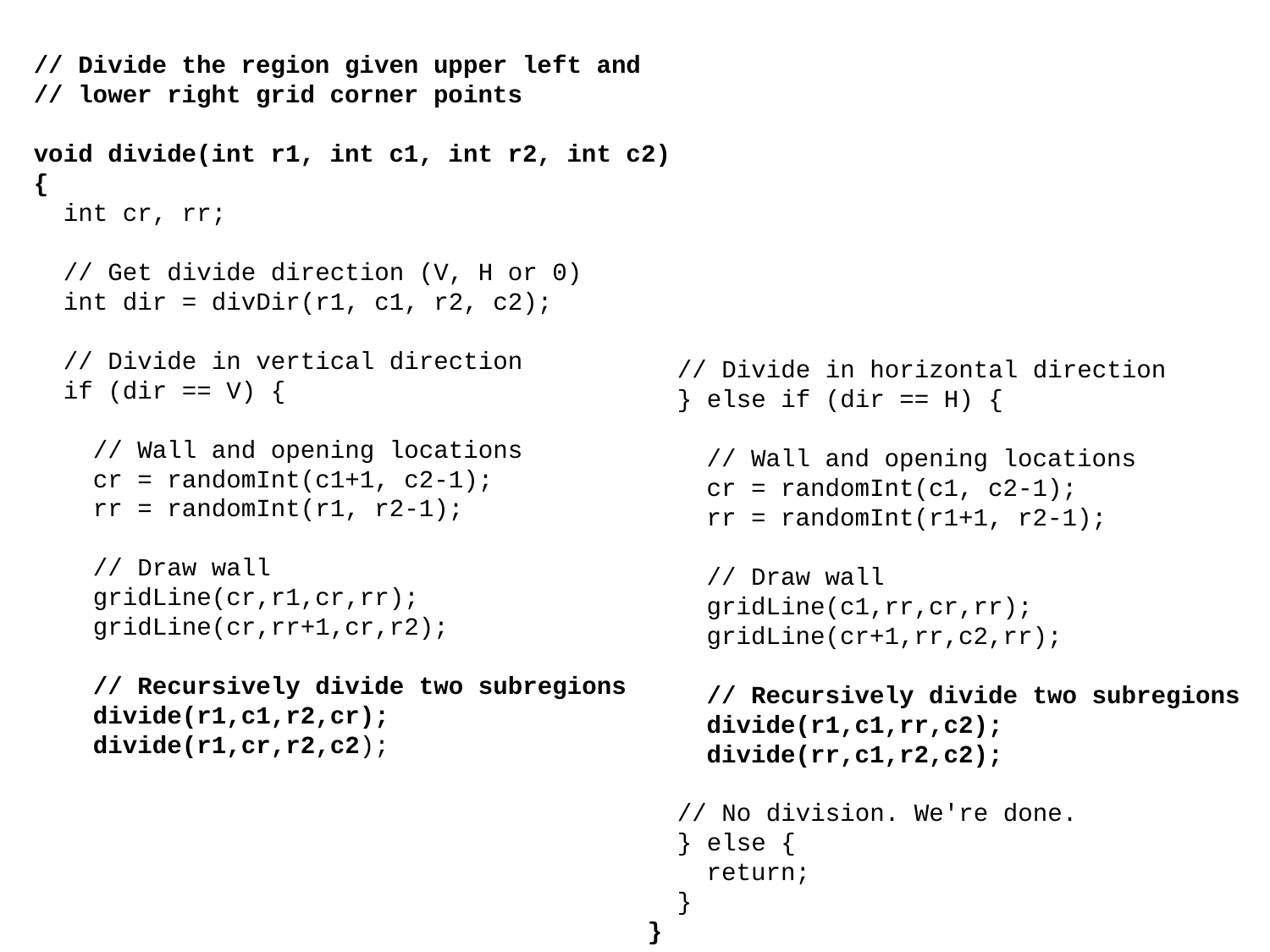

// Divide the region given upper left and
// lower right grid corner points

void divide(int r1, int c1, int r2, int c2) {
  int cr, rr;

  // Get divide direction (V, H or 0)
  int dir = divDir(r1, c1, r2, c2);

  // Divide in vertical direction
  if (dir == V) {

    // Wall and opening locations
    cr = randomInt(c1+1, c2-1);
    rr = randomInt(r1, r2-1);

    // Draw wall
    gridLine(cr,r1,cr,rr);
    gridLine(cr,rr+1,cr,r2);

    // Recursively divide two subregions
    divide(r1,c1,r2,cr);
    divide(r1,cr,r2,c2);

  // Divide in horizontal direction
  } else if (dir == H) {

    // Wall and opening locations
    cr = randomInt(c1, c2-1);
    rr = randomInt(r1+1, r2-1);

    // Draw wall
    gridLine(c1,rr,cr,rr);
    gridLine(cr+1,rr,c2,rr);

    // Recursively divide two subregions
    divide(r1,c1,rr,c2);
    divide(rr,c1,r2,c2);

  // No division. We're done.
  } else {
    return;
  }
}